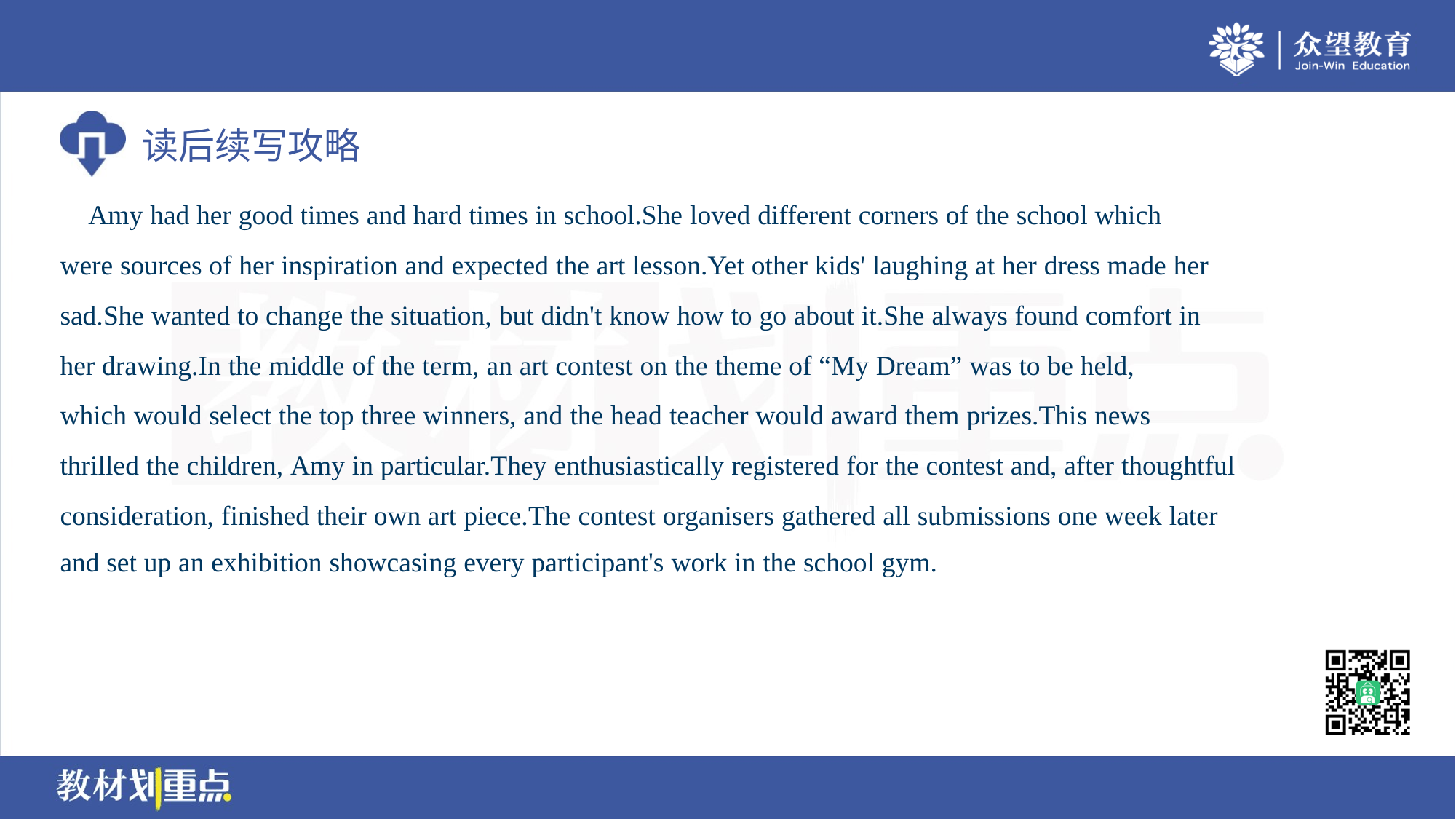

Amy had her good times and hard times in school.She loved different corners of the school which
were sources of her inspiration and expected the art lesson.Yet other kids' laughing at her dress made her
sad.She wanted to change the situation, but didn't know how to go about it.She always found comfort in
her drawing.In the middle of the term, an art contest on the theme of “My Dream” was to be held,
which would select the top three winners, and the head teacher would award them prizes.This news
thrilled the children, Amy in particular.They enthusiastically registered for the contest and, after thoughtful
consideration, finished their own art piece.The contest organisers gathered all submissions one week later
and set up an exhibition showcasing every participant's work in the school gym.